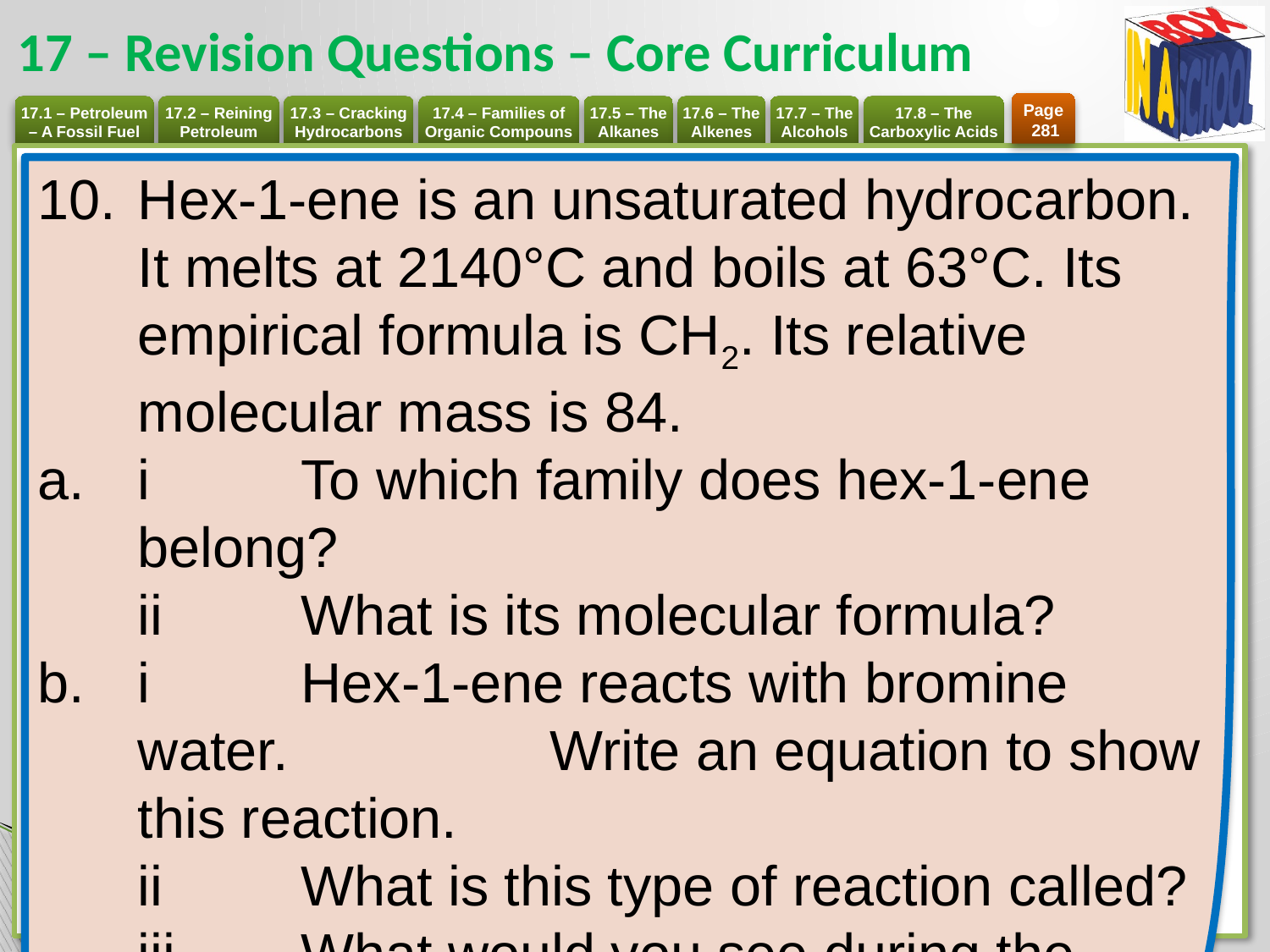

# 17 – Revision Questions – Core Curriculum
Page
 281
Hex-1-ene is an unsaturated hydrocarbon. It melts at 2140°C and boils at 63°C. Its empirical formula is CH2. Its relative molecular mass is 84.
i 	To which family does hex-1-ene belong?
ii 	What is its molecular formula?
i 	Hex-1-ene reacts with bromine water. 	Write an equation to show this reaction.
ii 	What is this type of reaction called?
iii 	What would you see during the 	reaction?